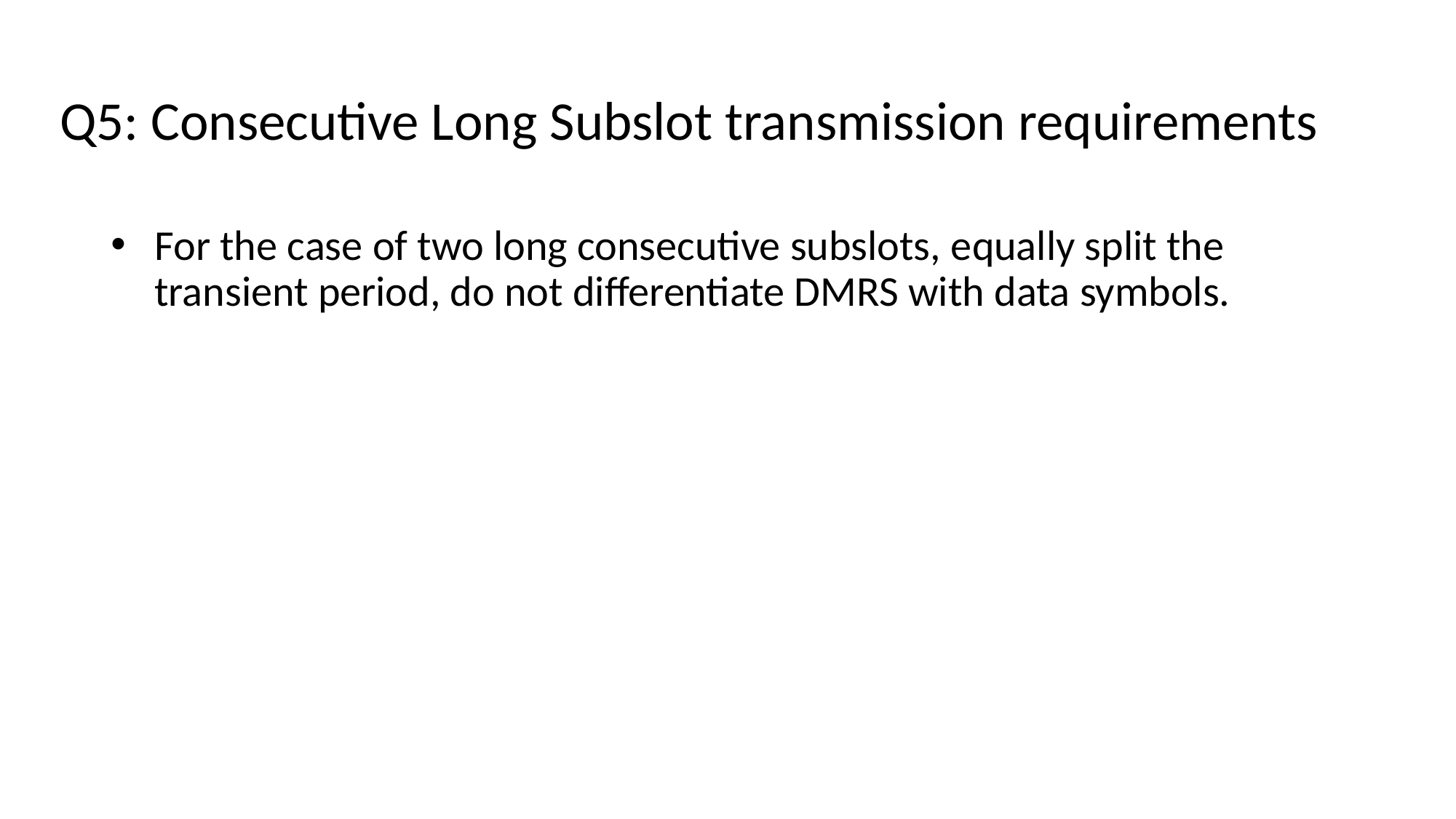

# Q5: Consecutive Long Subslot transmission requirements
For the case of two long consecutive subslots, equally split the transient period, do not differentiate DMRS with data symbols.